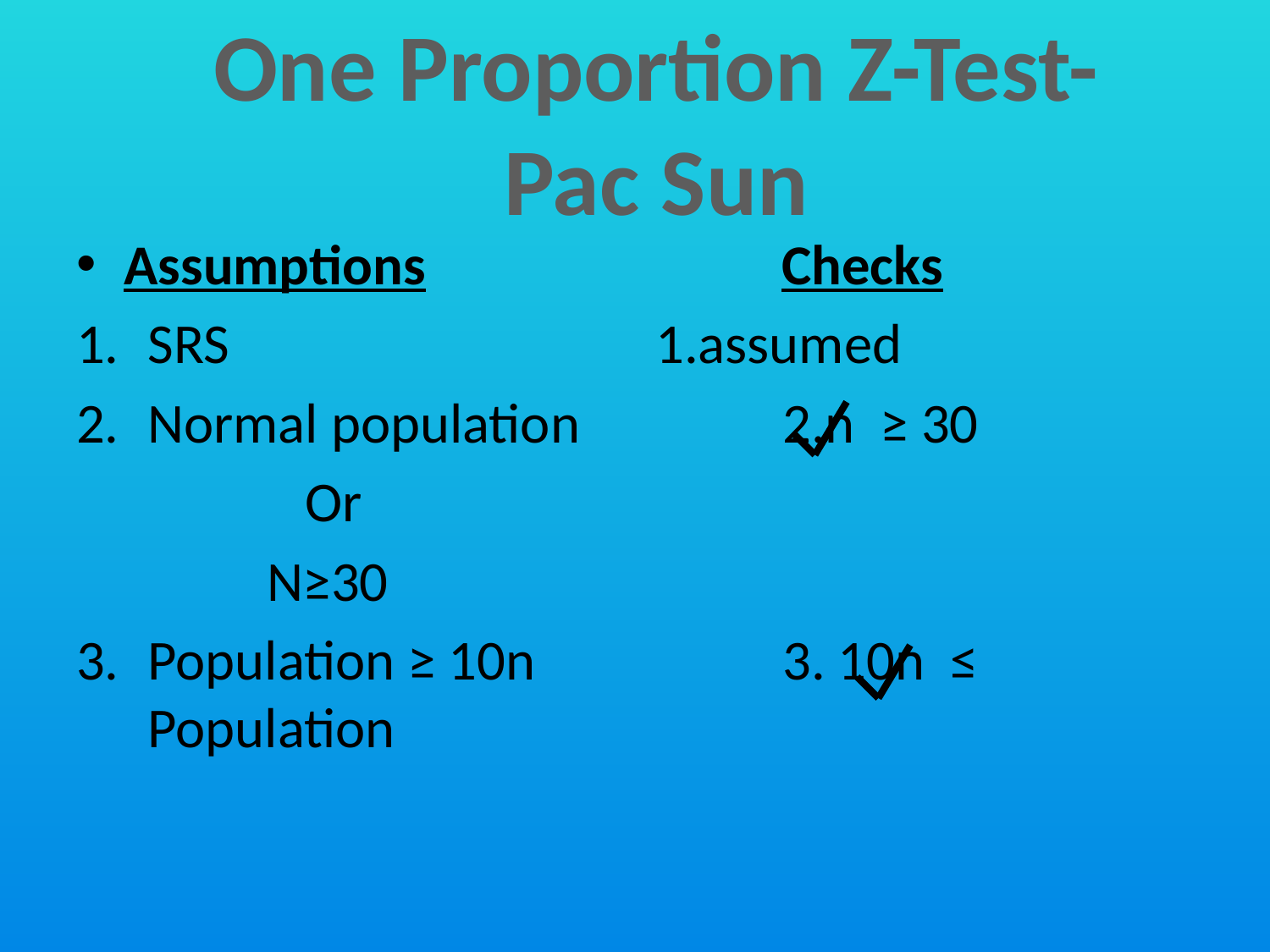

One Proportion Z-Test-
Pac Sun

Assumptions                            Checks
SRS				1.assumed
Normal population		2.n  ≥ 30
                  Or
               N≥30
Population ≥ 10n		3. 10n  ≤  Population